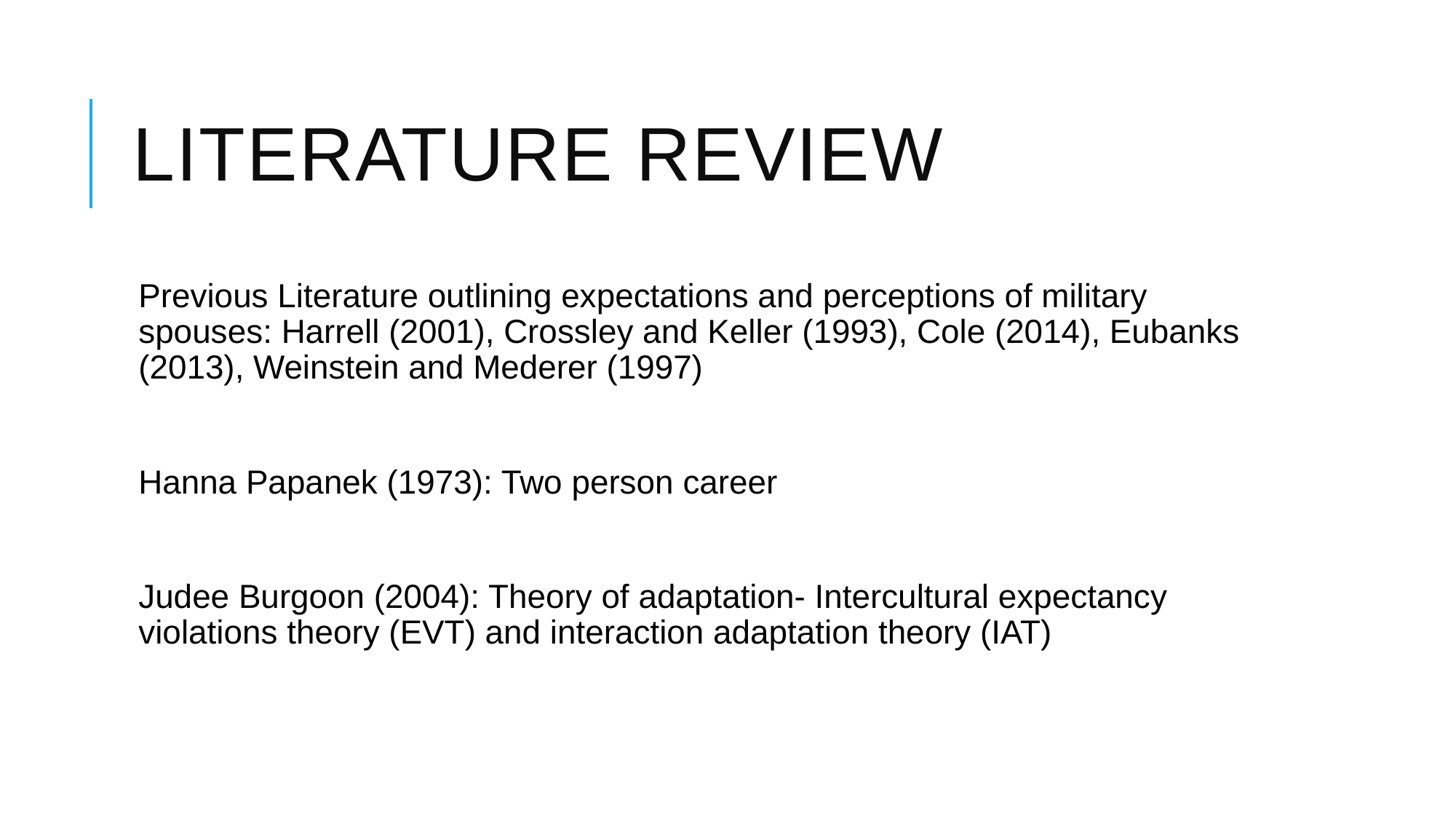

# Literature Review
Previous Literature outlining expectations and perceptions of military spouses: Harrell (2001), Crossley and Keller (1993), Cole (2014), Eubanks (2013), Weinstein and Mederer (1997)

Hanna Papanek (1973): Two person career

Judee Burgoon (2004): Theory of adaptation- Intercultural expectancy violations theory (EVT) and interaction adaptation theory (IAT)